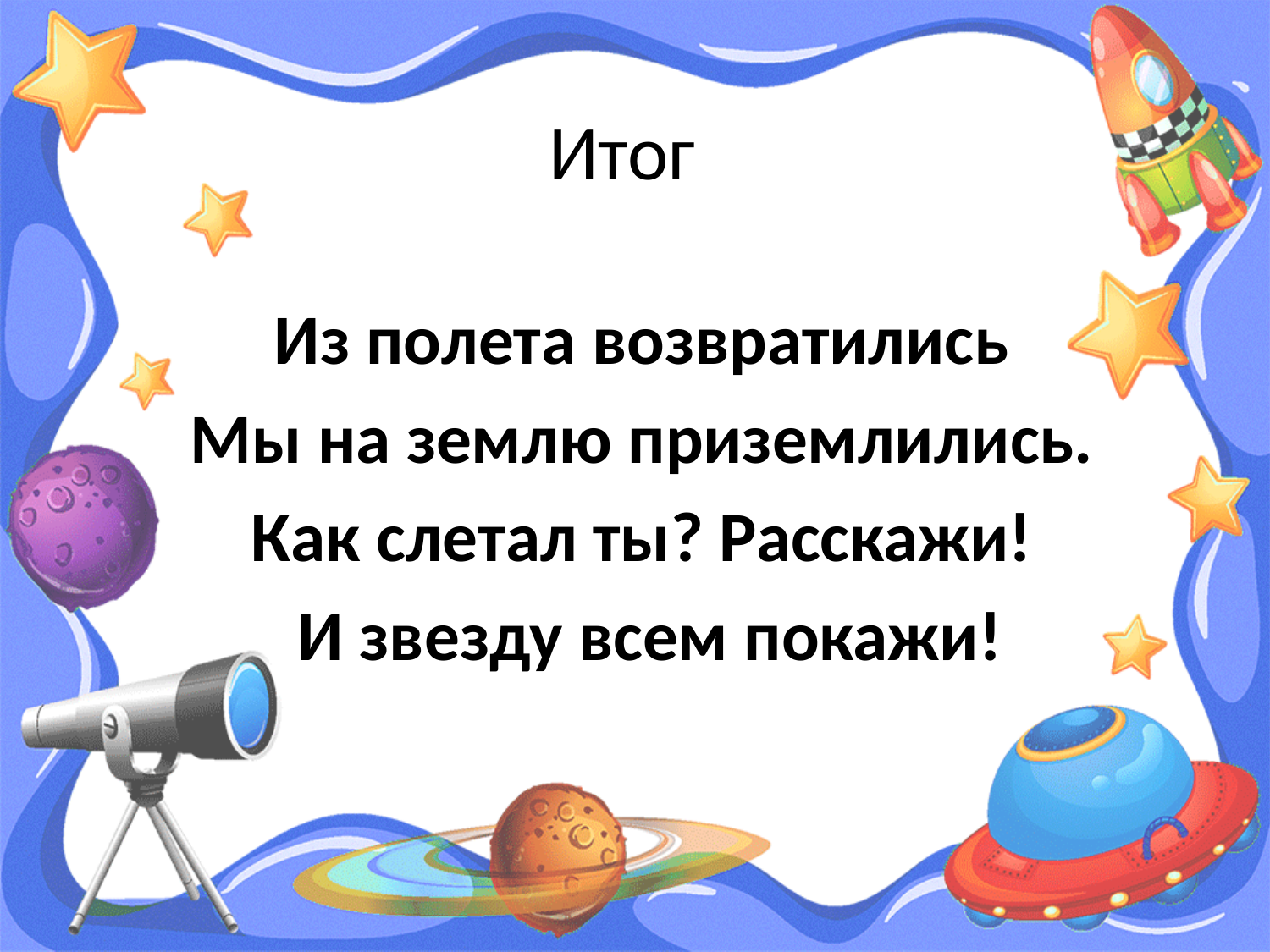

# Итог
Из полета возвратились
Мы на землю приземлились.
Как слетал ты? Расскажи!
И звезду всем покажи!